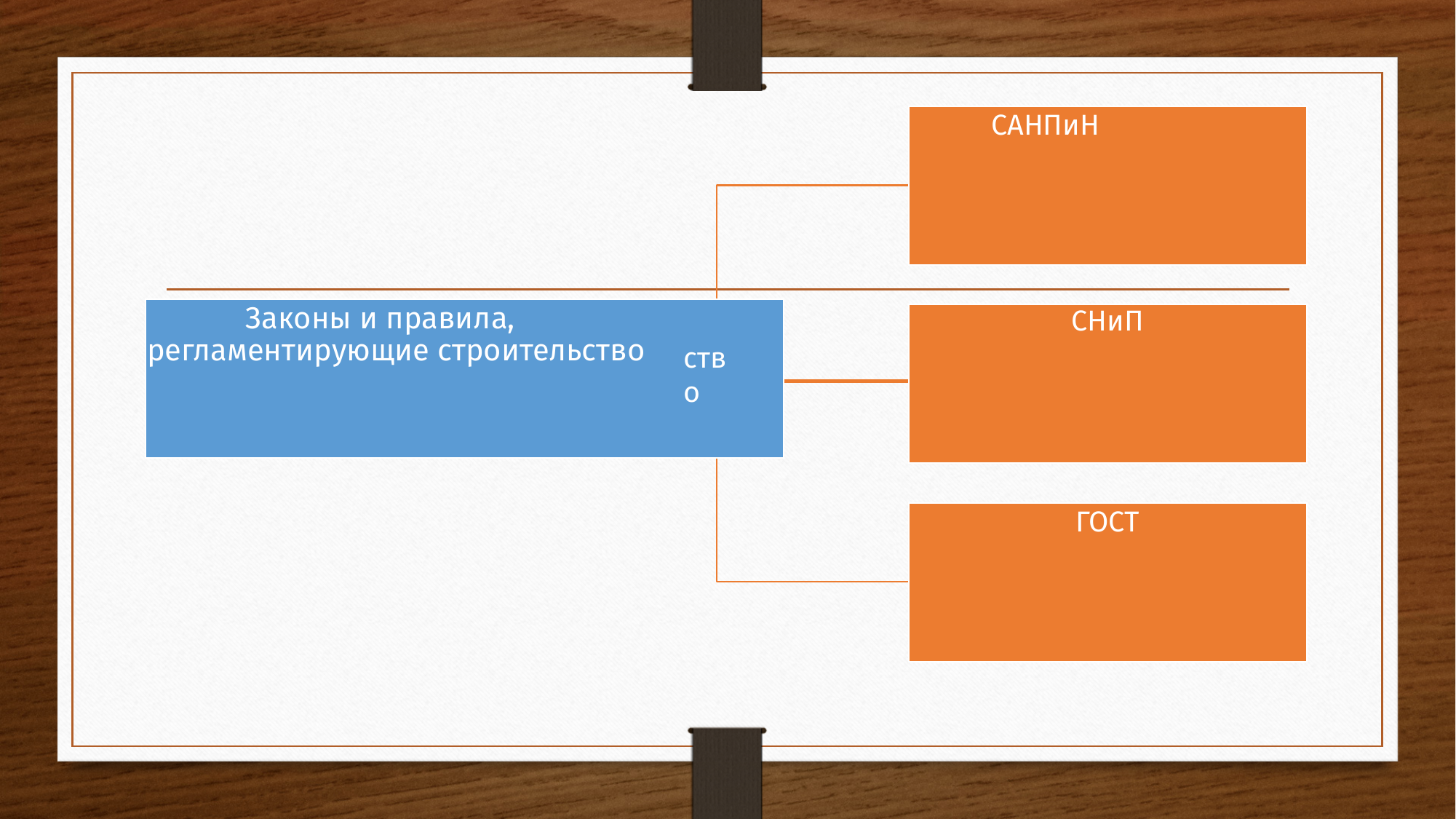

САНПиН

Законы и правила,
регламентирующие строительство

ство
СНиП

ГОСТ
#